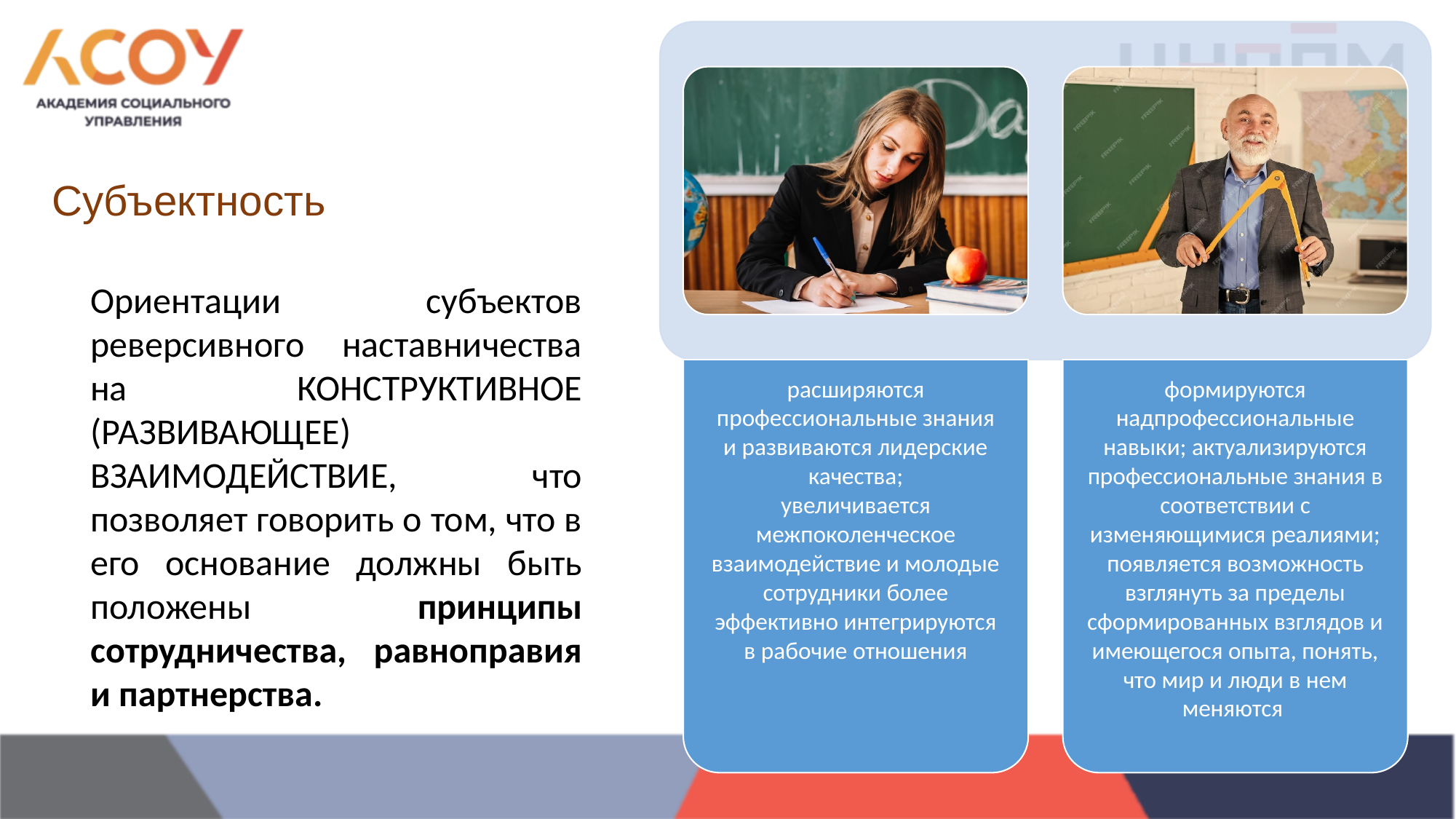

расширяются профессиональные знания и развиваются лидерские качества;
увеличивается межпоколенческое взаимодействие и молодые сотрудники более эффективно интегрируются в рабочие отношения
формируются надпрофессиональные навыки; актуализируются профессиональные знания в соответствии с изменяющимися реалиями; появляется возможность
взглянуть за пределы сформированных взглядов и имеющегося опыта, понять, что мир и люди в нем меняются
Субъектность
Ориентации субъектов реверсивного наставничества на КОНСТРУКТИВНОЕ (РАЗВИВАЮЩЕЕ) ВЗАИМОДЕЙСТВИЕ, что позволяет говорить о том, что в его основание должны быть положены принципы сотрудничества, равноправия и партнерства.